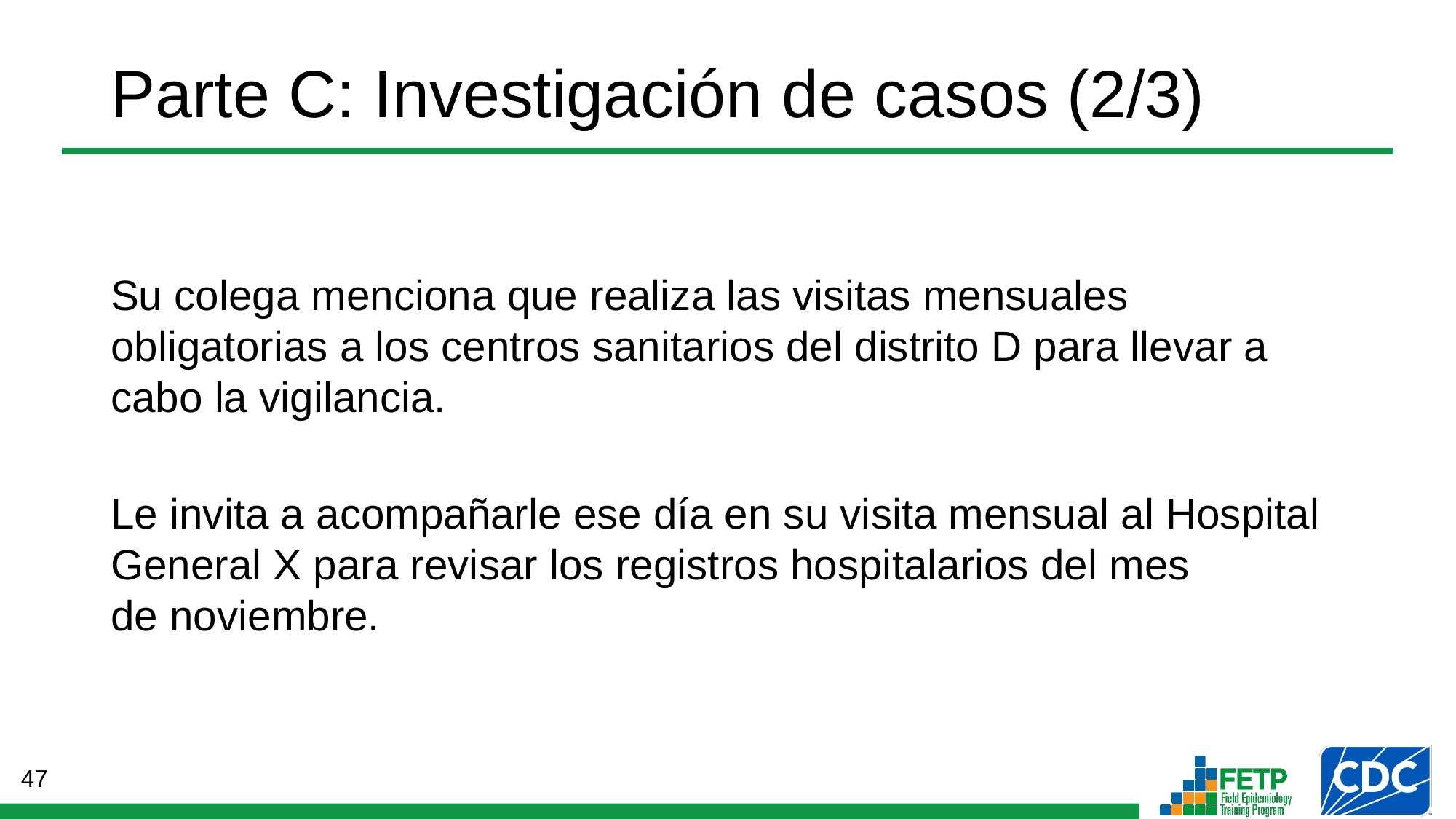

# Parte C: Investigación de casos (2/3)
Su colega menciona que realiza las visitas mensuales obligatorias a los centros sanitarios del distrito D para llevar a cabo la vigilancia.

Le invita a acompañarle ese día en su visita mensual al Hospital General X para revisar los registros hospitalarios del mes
de noviembre.